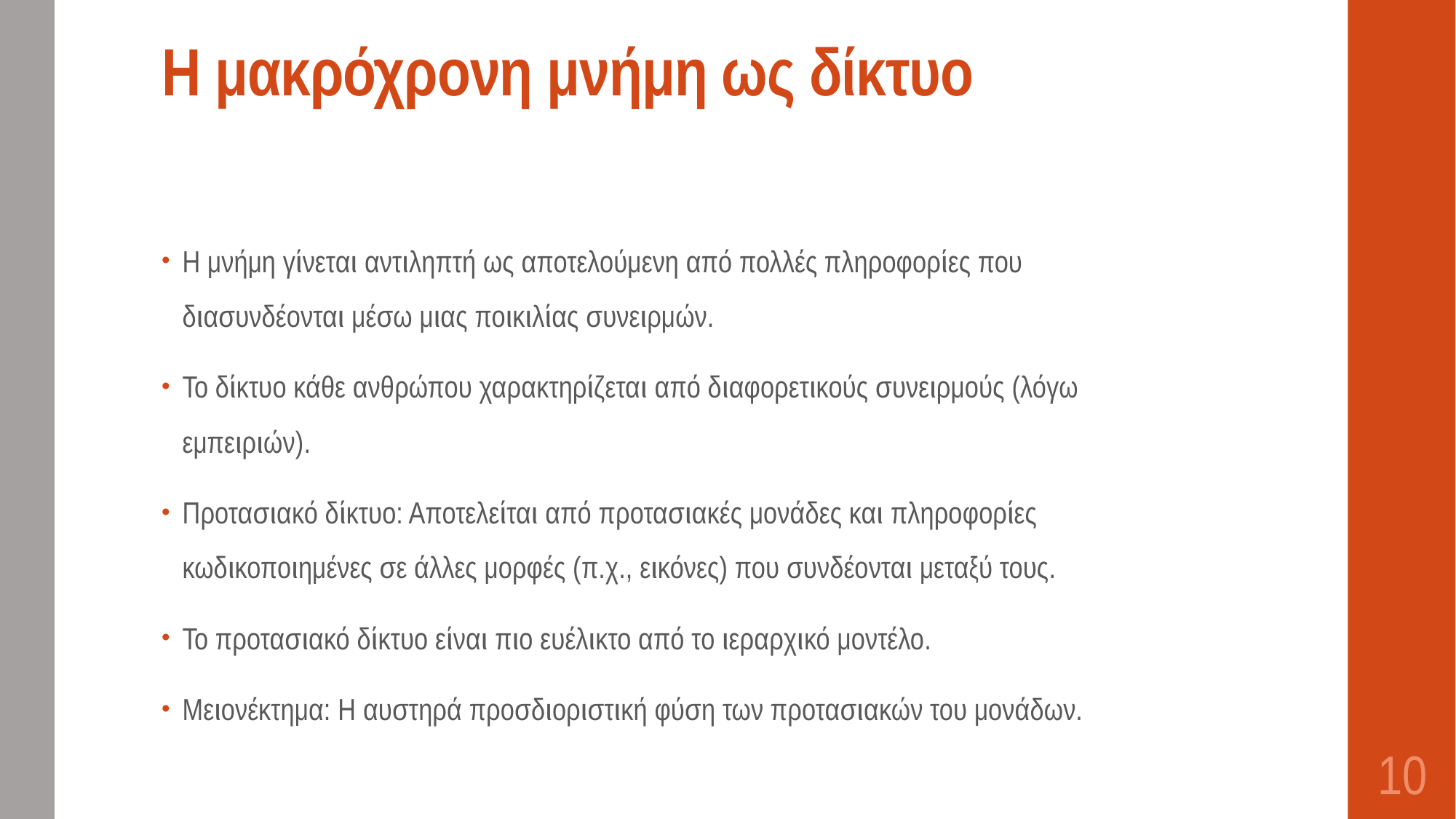

# Η μακρόχρονη μνήμη ως δίκτυο
Η μνήμη γίνεται αντιληπτή ως αποτελούμενη από πολλές πληροφορίες που διασυνδέονται μέσω μιας ποικιλίας συνειρμών.
Το δίκτυο κάθε ανθρώπου χαρακτηρίζεται από διαφορετικούς συνειρμούς (λόγω εμπειριών).
Προτασιακό δίκτυο: Αποτελείται από προτασιακές μονάδες και πληροφορίες κωδικοποιημένες σε άλλες μορφές (π.χ., εικόνες) που συνδέονται μεταξύ τους.
Το προτασιακό δίκτυο είναι πιο ευέλικτο από το ιεραρχικό μοντέλο.
Μειονέκτημα: Η αυστηρά προσδιοριστική φύση των προτασιακών του μονάδων.
10